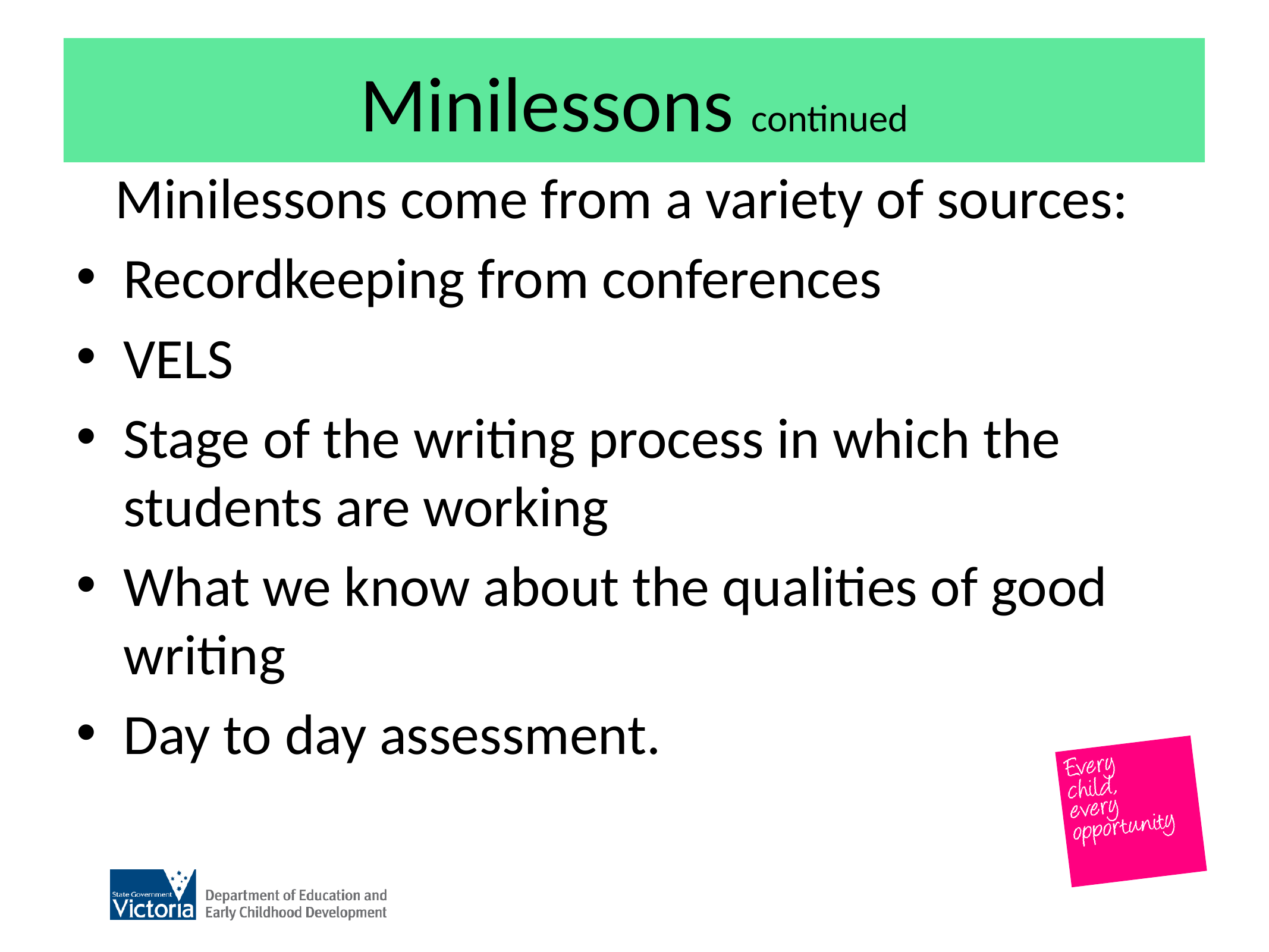

# Minilessons continued
   Minilessons come from a variety of sources:
Recordkeeping from conferences
VELS
Stage of the writing process in which the students are working
What we know about the qualities of good writing
Day to day assessment.